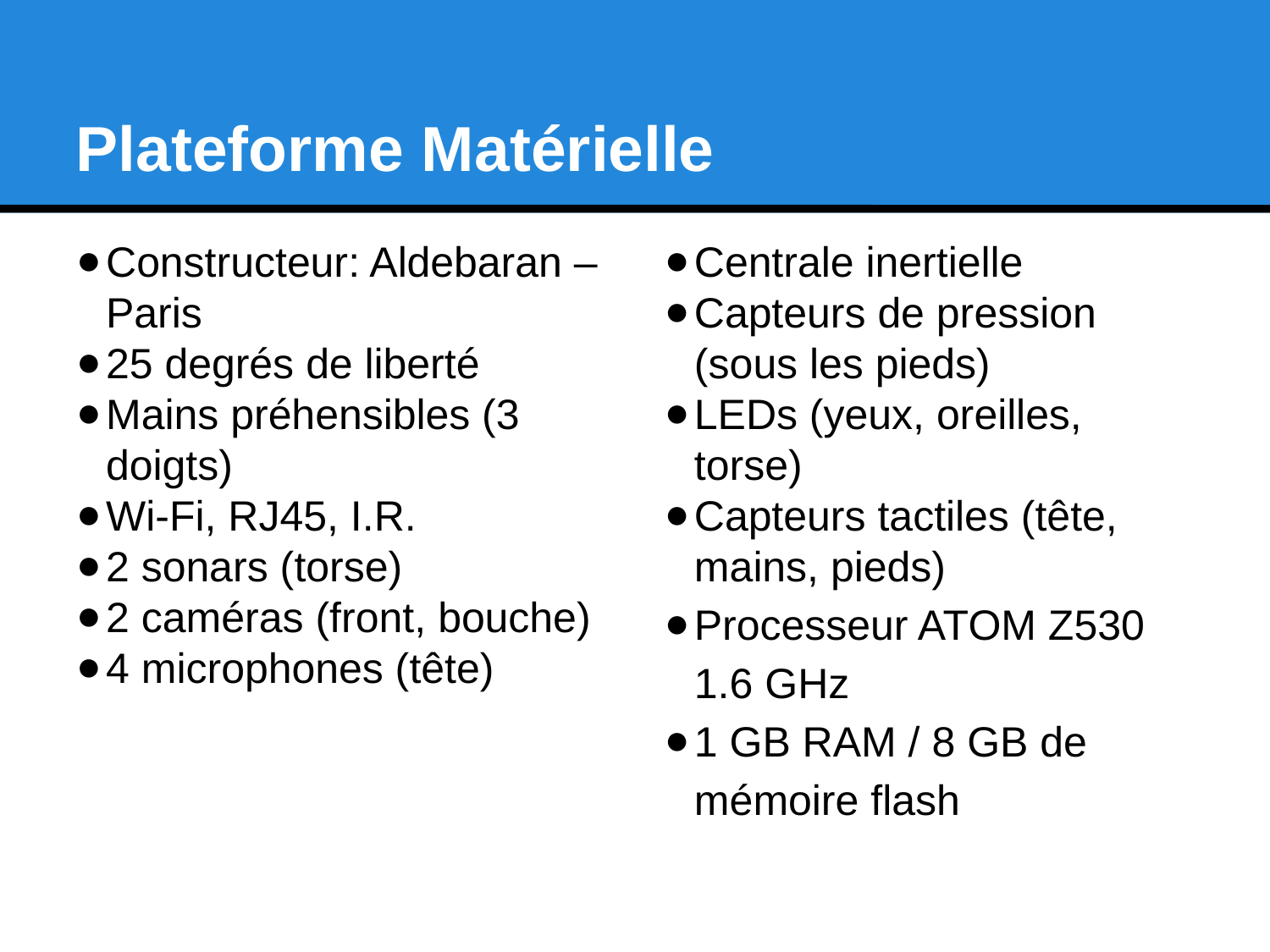

Plateforme Matérielle
Constructeur: Aldebaran – Paris
25 degrés de liberté
Mains préhensibles (3 doigts)
Wi-Fi, RJ45, I.R.
2 sonars (torse)
2 caméras (front, bouche)
4 microphones (tête)

Centrale inertielle
Capteurs de pression (sous les pieds)
LEDs (yeux, oreilles, torse)
Capteurs tactiles (tête, mains, pieds)
Processeur ATOM Z530 1.6 GHz
1 GB RAM / 8 GB de mémoire flash